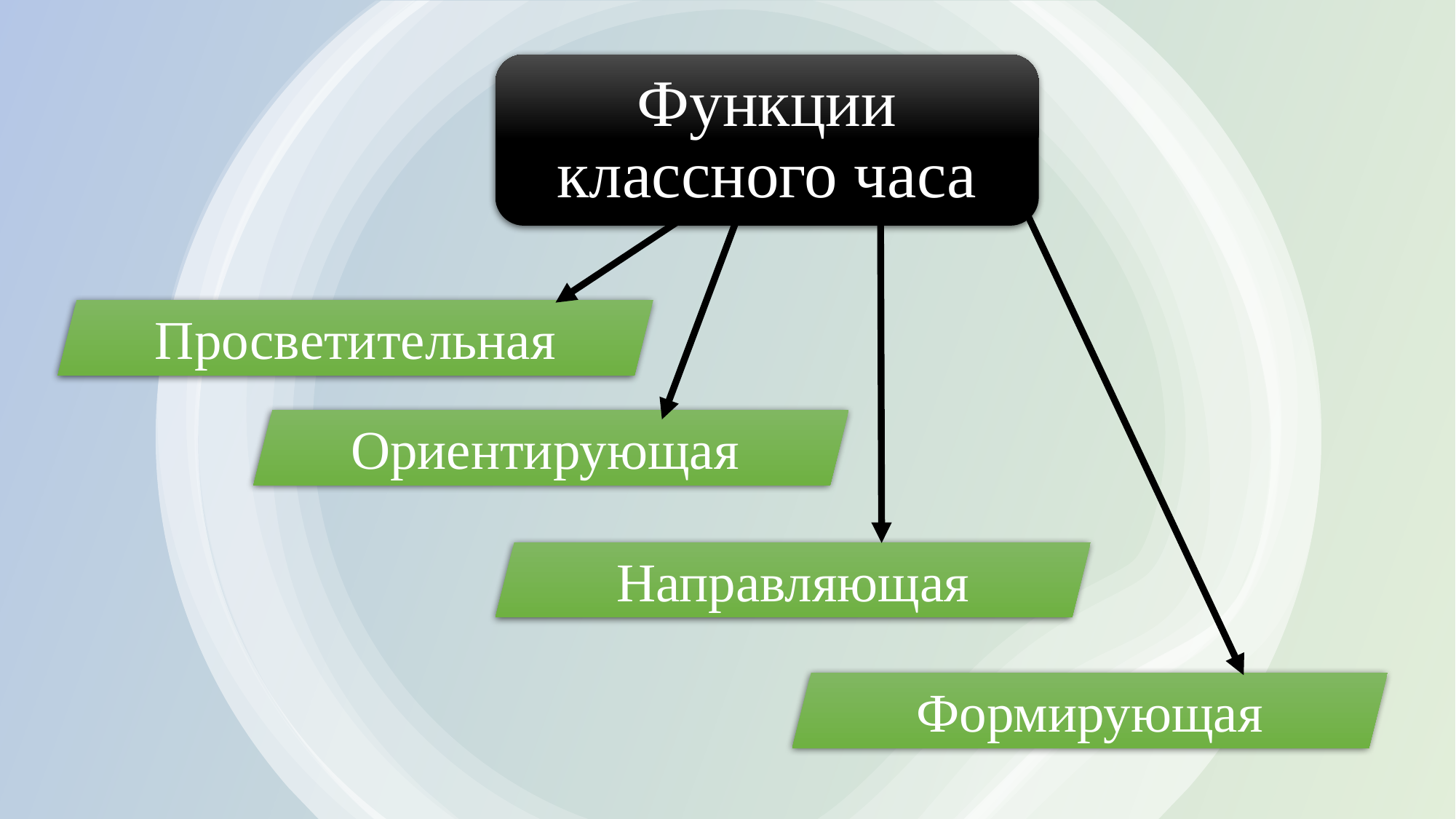

Функции классного часа
Просветительная
Ориентирующая
Направляющая
Формирующая